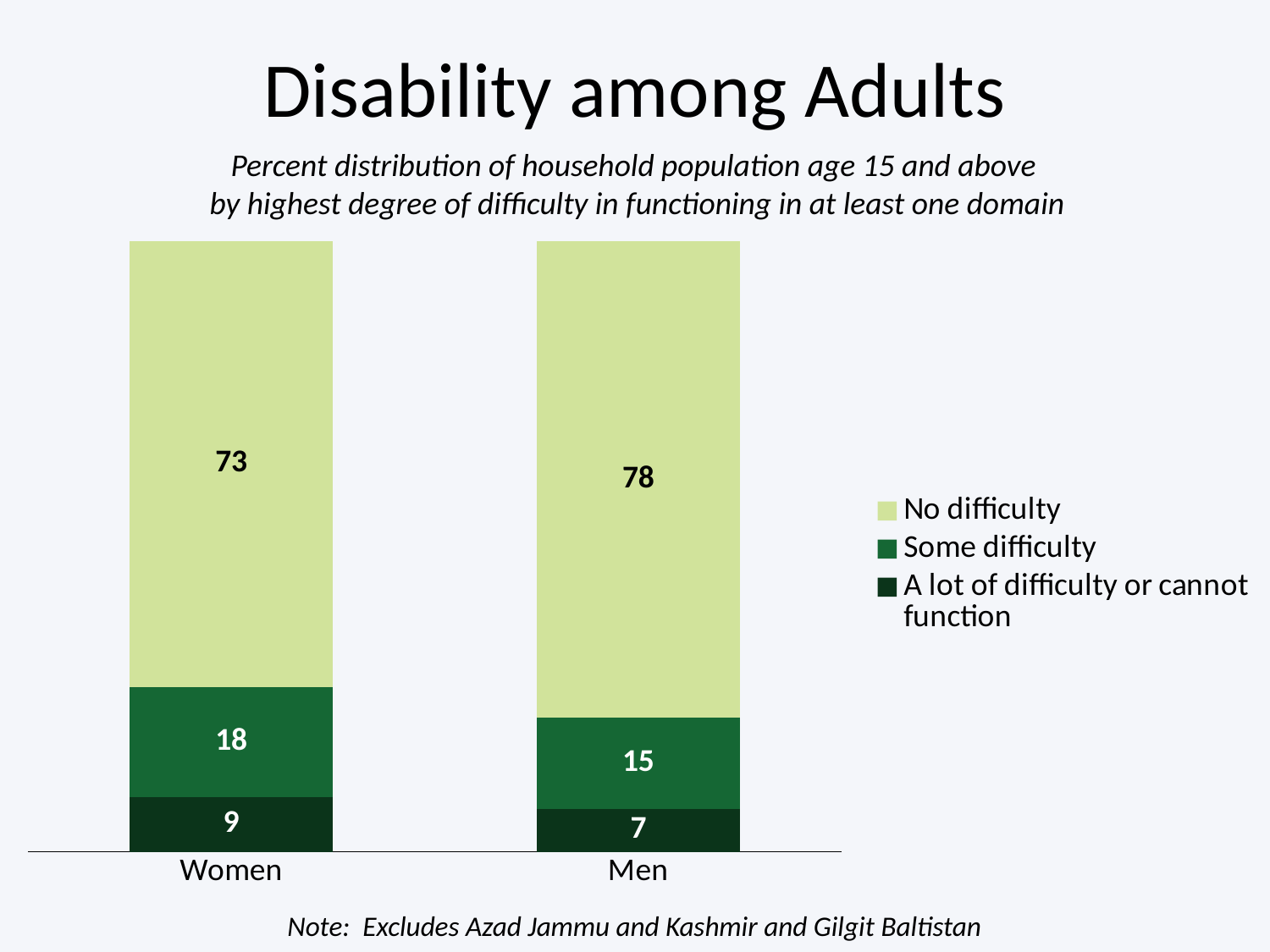

# Disability among Adults
Percent distribution of household population age 15 and above
by highest degree of difficulty in functioning in at least one domain

### Chart

| Category | A lot of difficulty or cannot function | Some difficulty | No difficulty |
|---|---|---|---|
| Women | 9.0 | 18.0 | 73.0 |
| Men | 7.0 | 15.0 | 78.0 |
Note:  Excludes Azad Jammu and Kashmir and Gilgit Baltistan